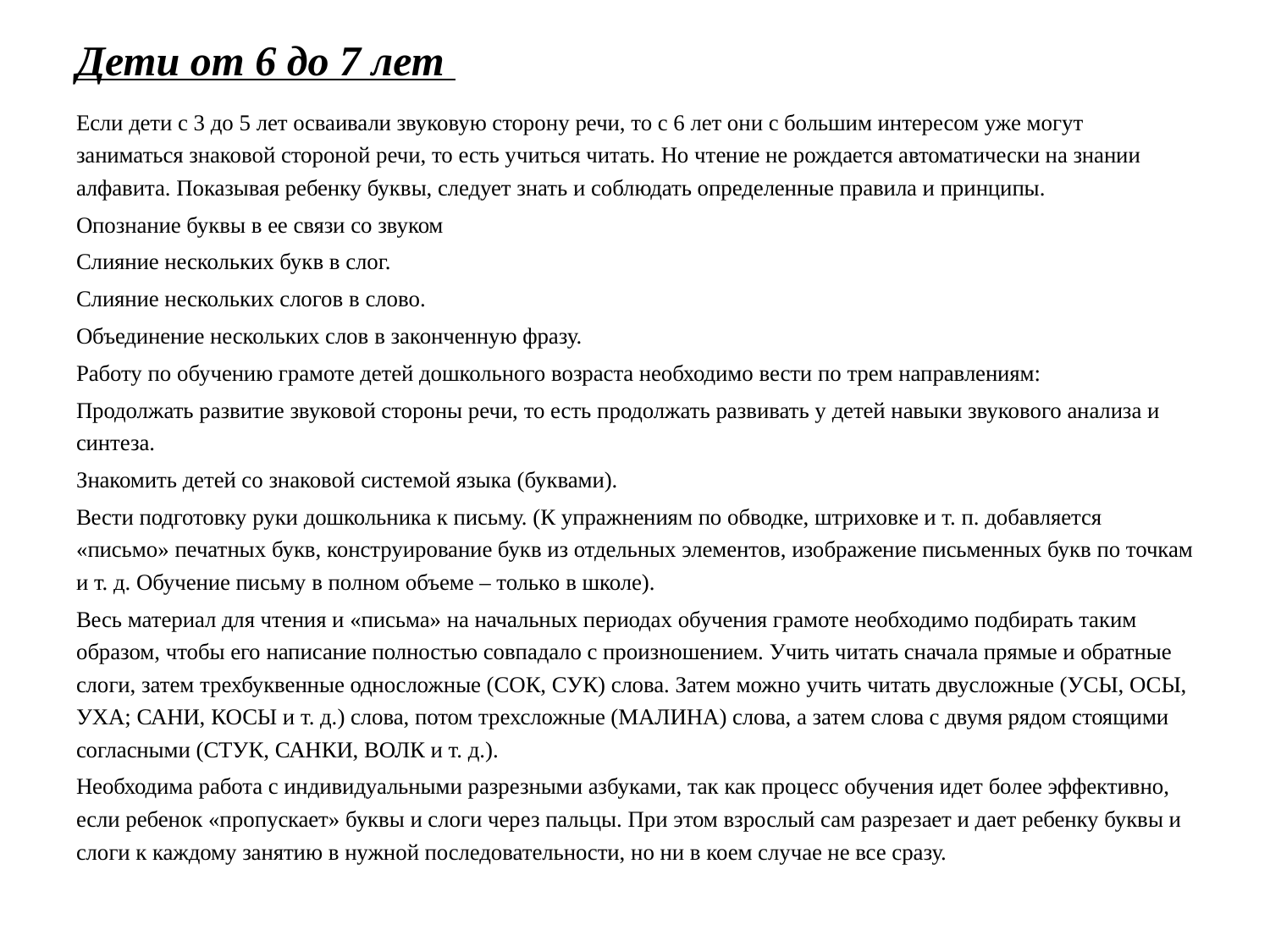

# Дети от 6 до 7 лет
Если дети с 3 до 5 лет осваивали звуковую сторону речи, то с 6 лет они с большим интересом уже могут заниматься знаковой стороной речи, то есть учиться читать. Но чтение не рождается автоматически на знании алфавита. Показывая ребенку буквы, следует знать и соблюдать определенные правила и принципы.
Опознание буквы в ее связи со звуком
Слияние нескольких букв в слог.
Слияние нескольких слогов в слово.
Объединение нескольких слов в законченную фразу.
Работу по обучению грамоте детей дошкольного возраста необходимо вести по трем направлениям:
Продолжать развитие звуковой стороны речи, то есть продолжать развивать у детей навыки звукового анализа и синтеза.
Знакомить детей со знаковой системой языка (буквами).
Вести подготовку руки дошкольника к письму. (К упражнениям по обводке, штриховке и т. п. добавляется «письмо» печатных букв, конструирование букв из отдельных элементов, изображение письменных букв по точкам и т. д. Обучение письму в полном объеме – только в школе).
Весь материал для чтения и «письма» на начальных периодах обучения грамоте необходимо подбирать таким образом, чтобы его написание полностью совпадало с произношением. Учить читать сначала прямые и обратные слоги, затем трехбуквенные односложные (СОК, СУК) слова. Затем можно учить читать двусложные (УСЫ, ОСЫ, УХА; САНИ, КОСЫ и т. д.) слова, потом трехсложные (МАЛИНА) слова, а затем слова с двумя рядом стоящими согласными (СТУК, САНКИ, ВОЛК и т. д.).
Необходима работа с индивидуальными разрезными азбуками, так как процесс обучения идет более эффективно, если ребенок «пропускает» буквы и слоги через пальцы. При этом взрослый сам разрезает и дает ребенку буквы и слоги к каждому занятию в нужной последовательности, но ни в коем случае не все сразу.